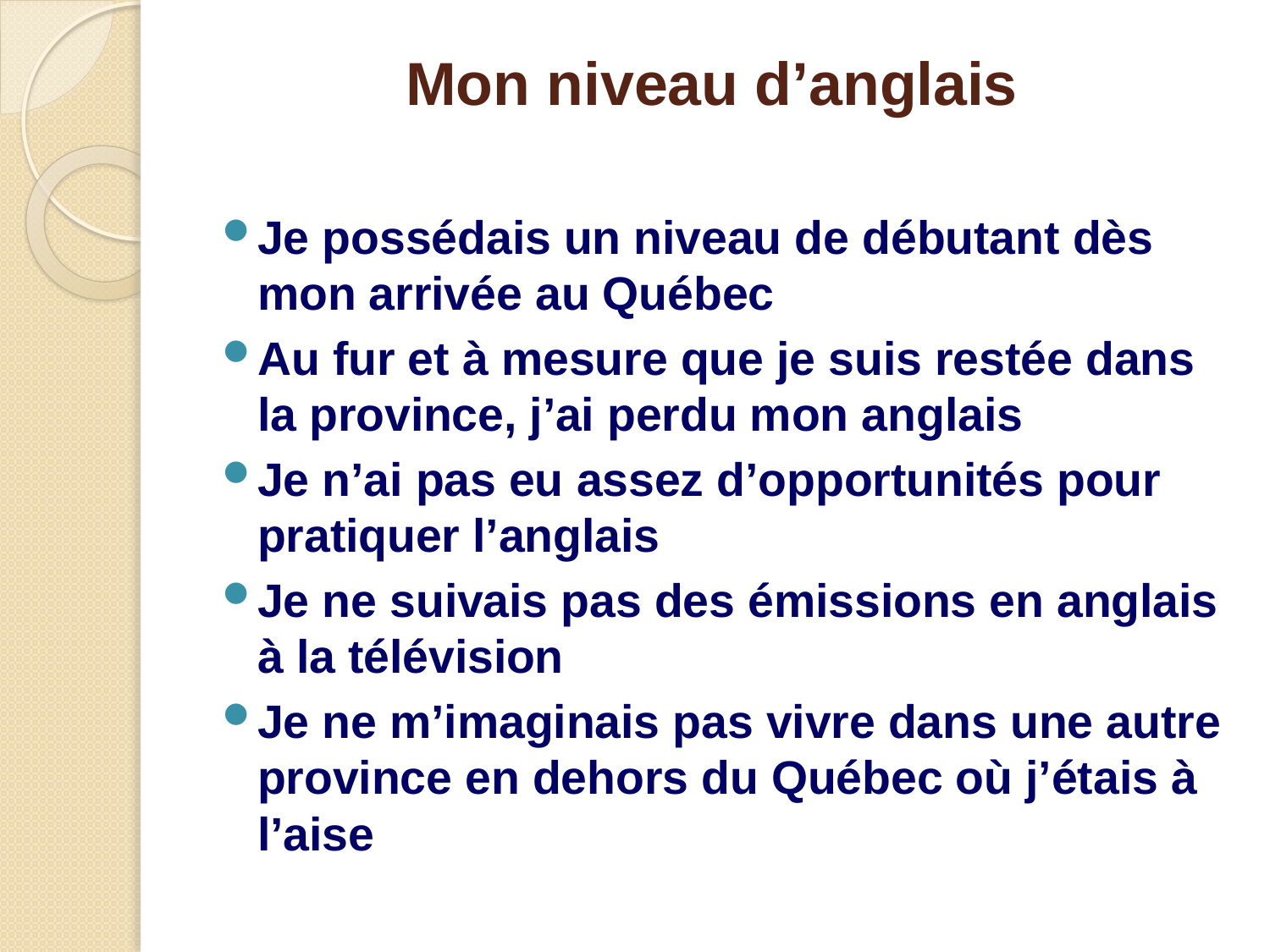

# Mon niveau d’anglais
Je possédais un niveau de débutant dès mon arrivée au Québec
Au fur et à mesure que je suis restée dans la province, j’ai perdu mon anglais
Je n’ai pas eu assez d’opportunités pour pratiquer l’anglais
Je ne suivais pas des émissions en anglais à la télévision
Je ne m’imaginais pas vivre dans une autre province en dehors du Québec où j’étais à l’aise